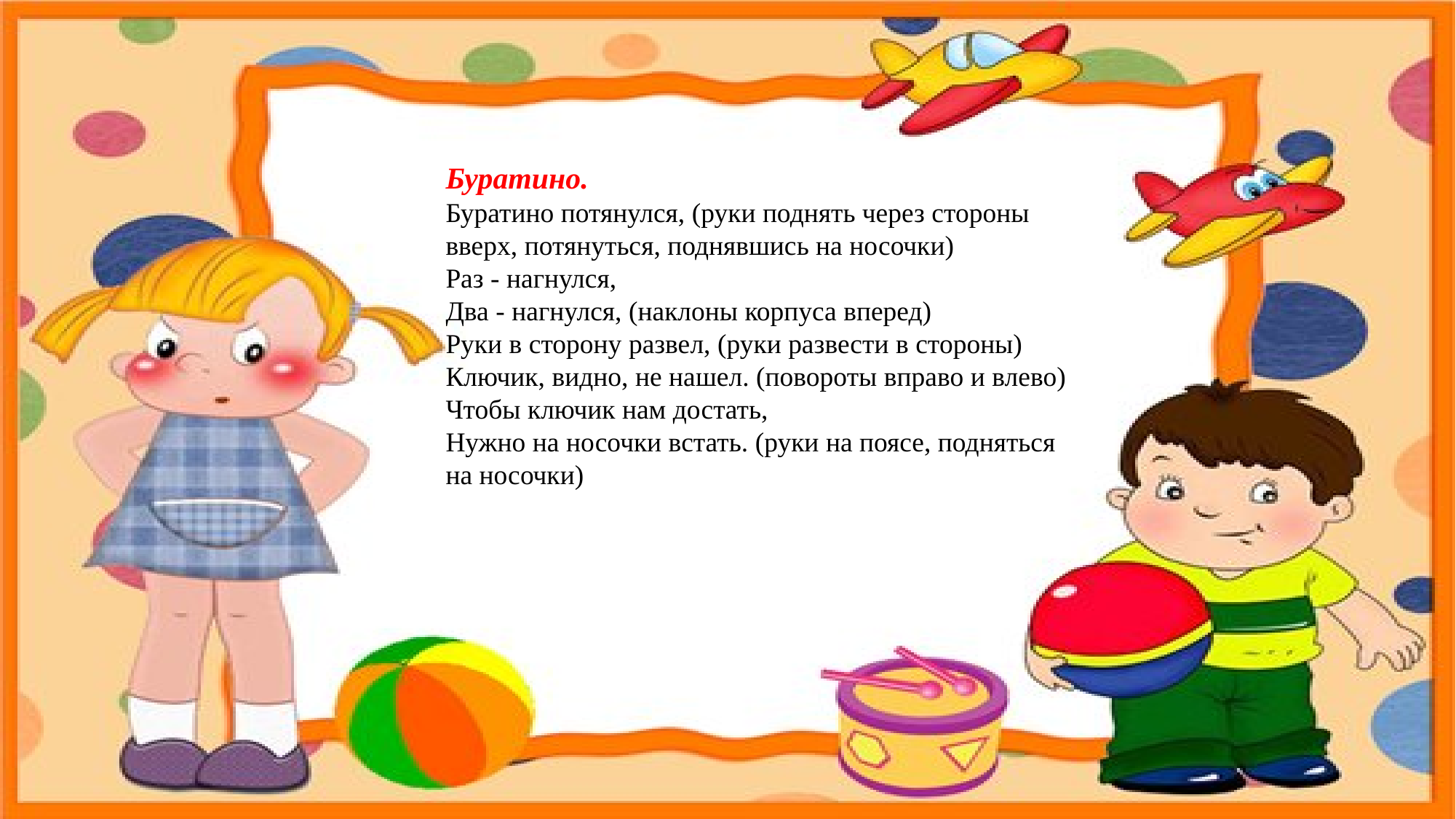

Буратино. 
Буратино потянулся, (руки поднять через стороны вверх, потянуться, поднявшись на носочки) 
Раз - нагнулся, 
Два - нагнулся, (наклоны корпуса вперед) 
Руки в сторону развел, (руки развести в стороны) 
Ключик, видно, не нашел. (повороты вправо и влево) 
Чтобы ключик нам достать, 
Нужно на носочки встать. (руки на поясе, подняться на носочки)